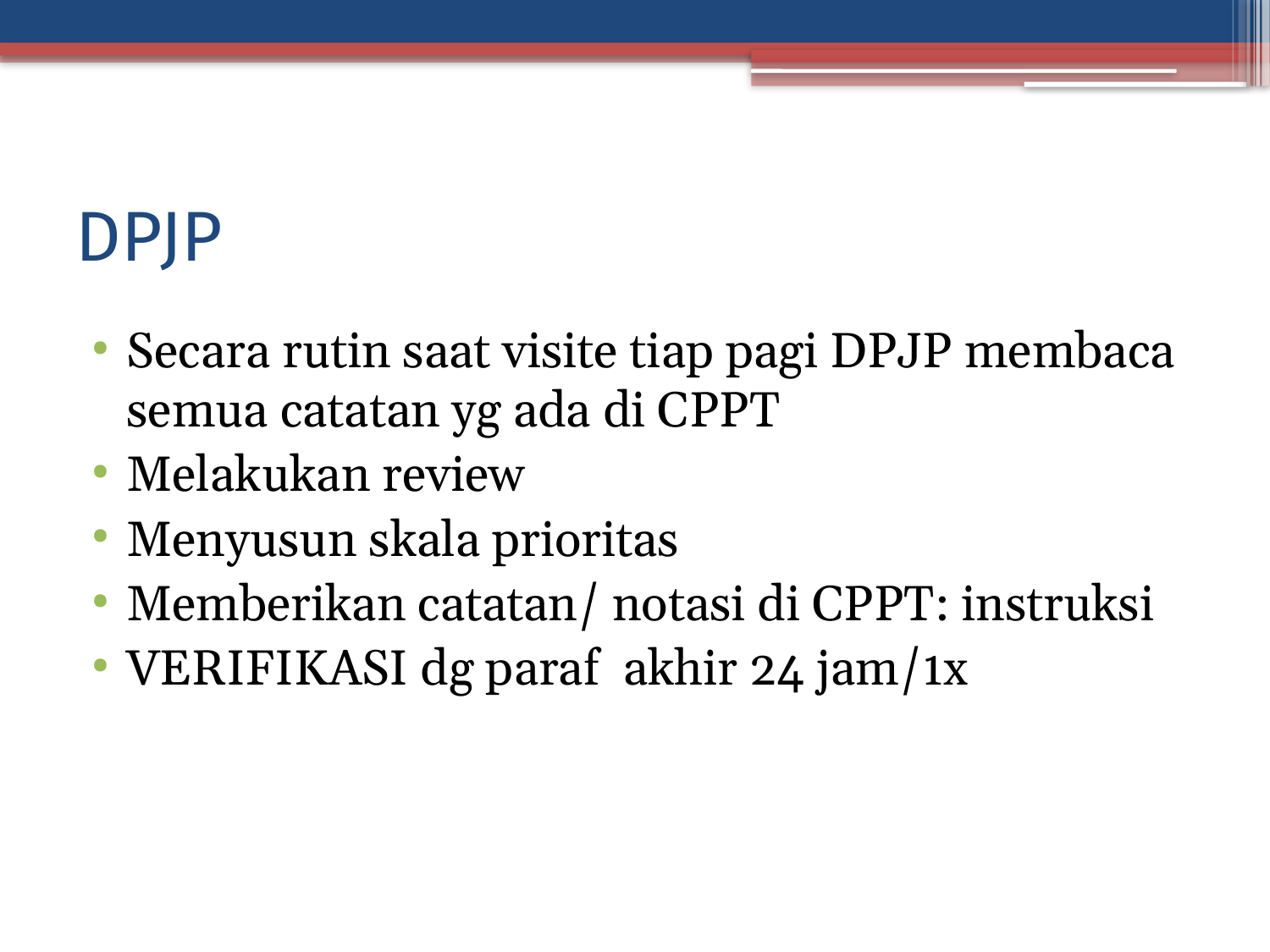

# DPJP
Secara rutin saat visite tiap pagi DPJP membaca semua catatan yg ada di CPPT
Melakukan review
Menyusun skala prioritas
Memberikan catatan/ notasi di CPPT: instruksi
VERIFIKASI dg paraf  akhir 24 jam/1x